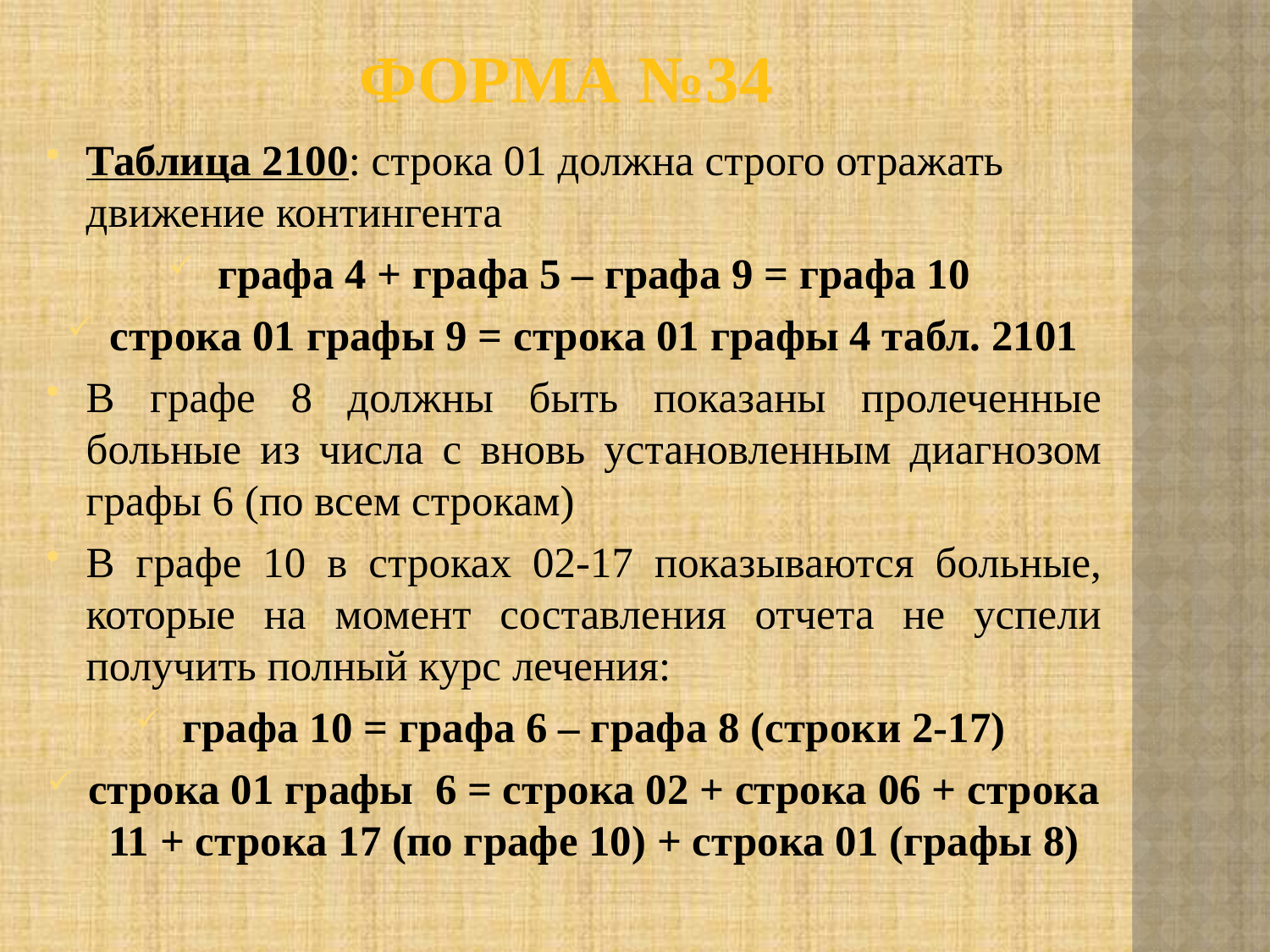

# Форма №34
Таблица 2100: строка 01 должна строго отражать движение контингента
графа 4 + графа 5 – графа 9 = графа 10
строка 01 графы 9 = строка 01 графы 4 табл. 2101
В графе 8 должны быть показаны пролеченные больные из числа с вновь установленным диагнозом графы 6 (по всем строкам)
В графе 10 в строках 02-17 показываются больные, которые на момент составления отчета не успели получить полный курс лечения:
графа 10 = графа 6 – графа 8 (строки 2-17)
строка 01 графы  6 = строка 02 + строка 06 + строка 11 + строка 17 (по графе 10) + строка 01 (графы 8)